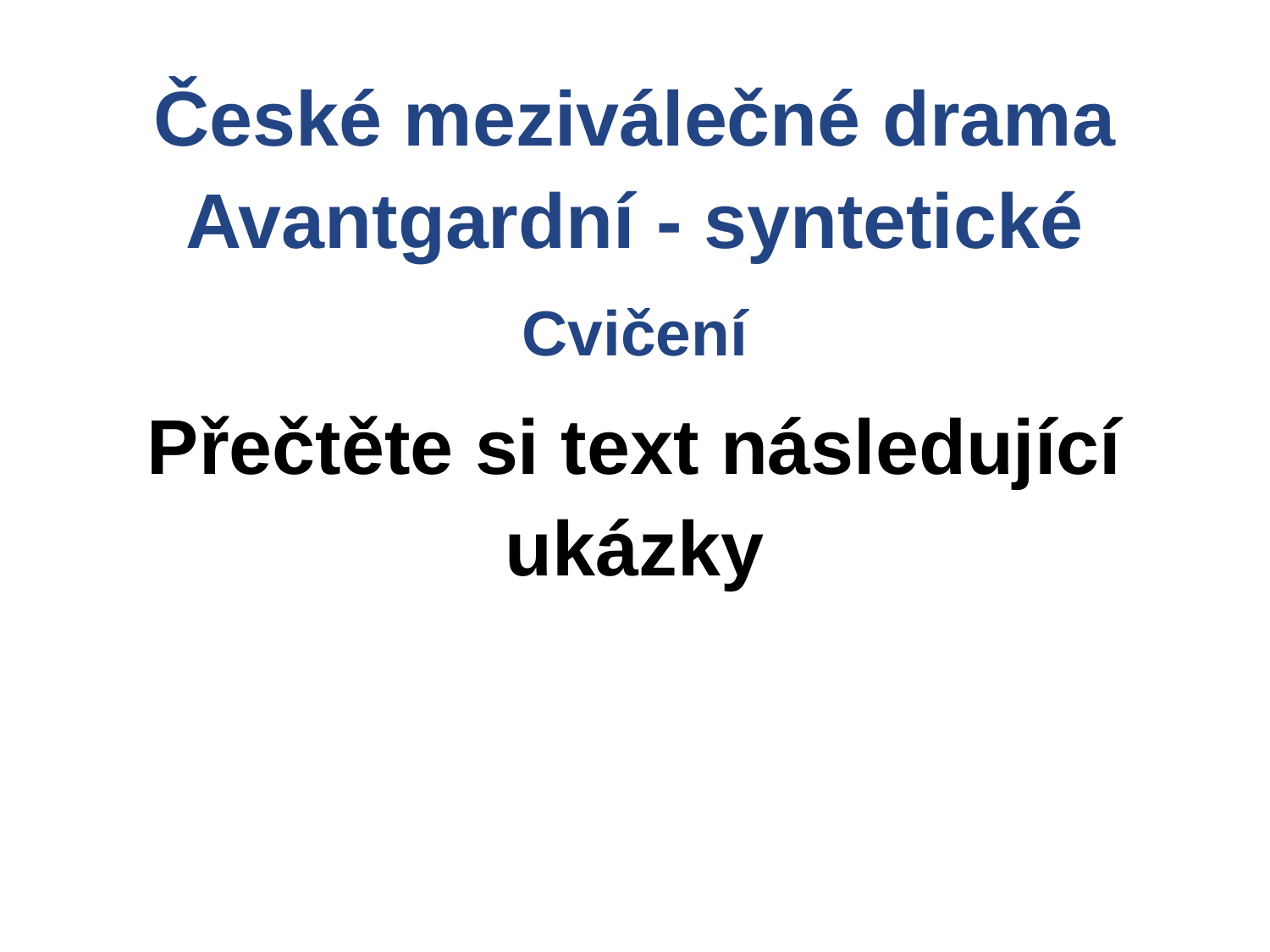

České meziválečné drama
Avantgardní - syntetické
Cvičení
Přečtěte si text následující ukázky